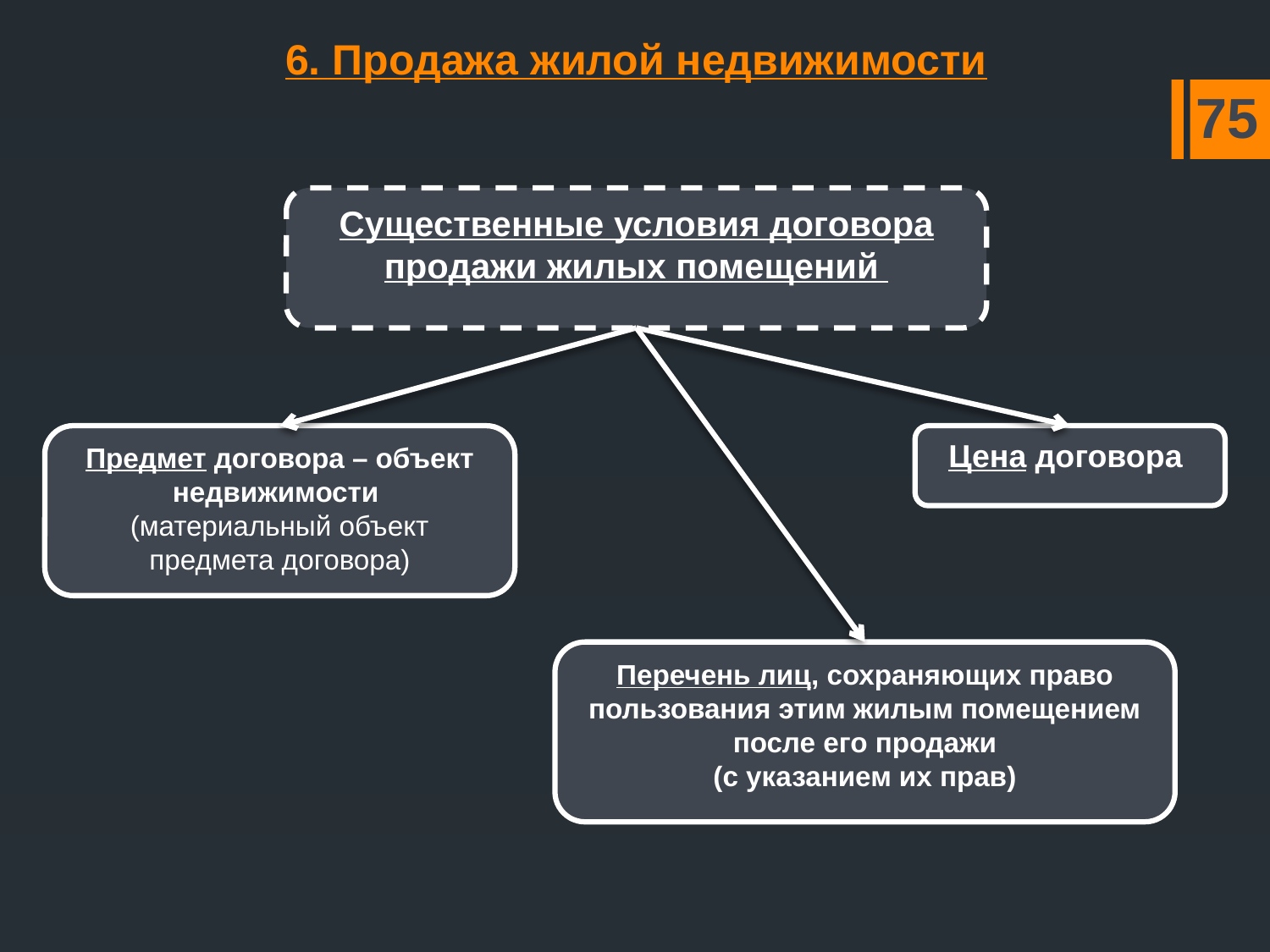

# 6. Продажа жилой недвижимости
75
Существенные условия договора продажи жилых помещений
Предмет договора – объект недвижимости
(материальный объект предмета договора)
Цена договора
Перечень лиц, сохраняющих право пользования этим жилым помещением после его продажи
(с указанием их прав)